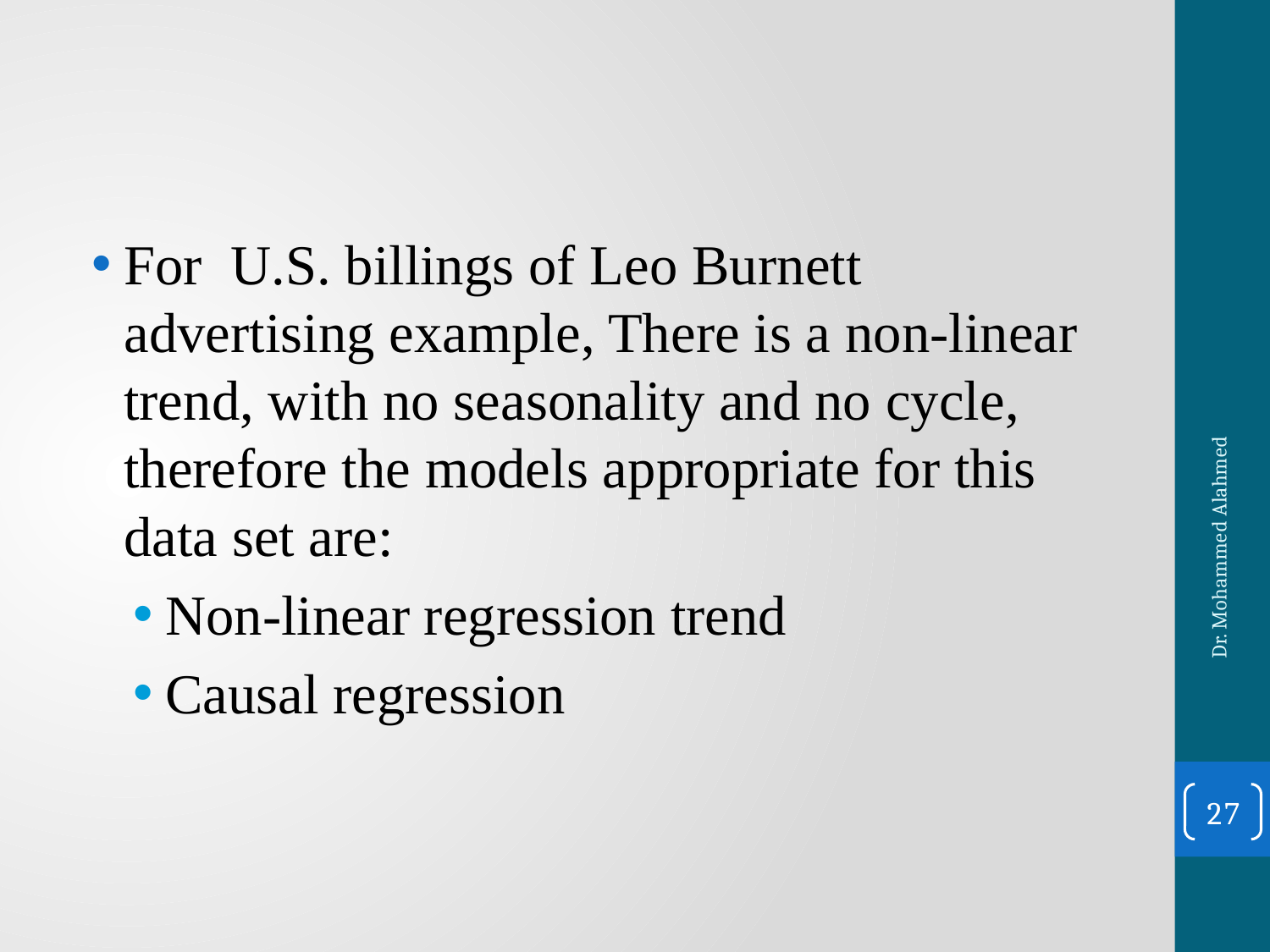

For  U.S. billings of Leo Burnett advertising example, There is a non-linear trend, with no seasonality and no cycle, therefore the models appropriate for this data set are:
Non-linear regression trend
Causal regression
Dr. Mohammed Alahmed
27